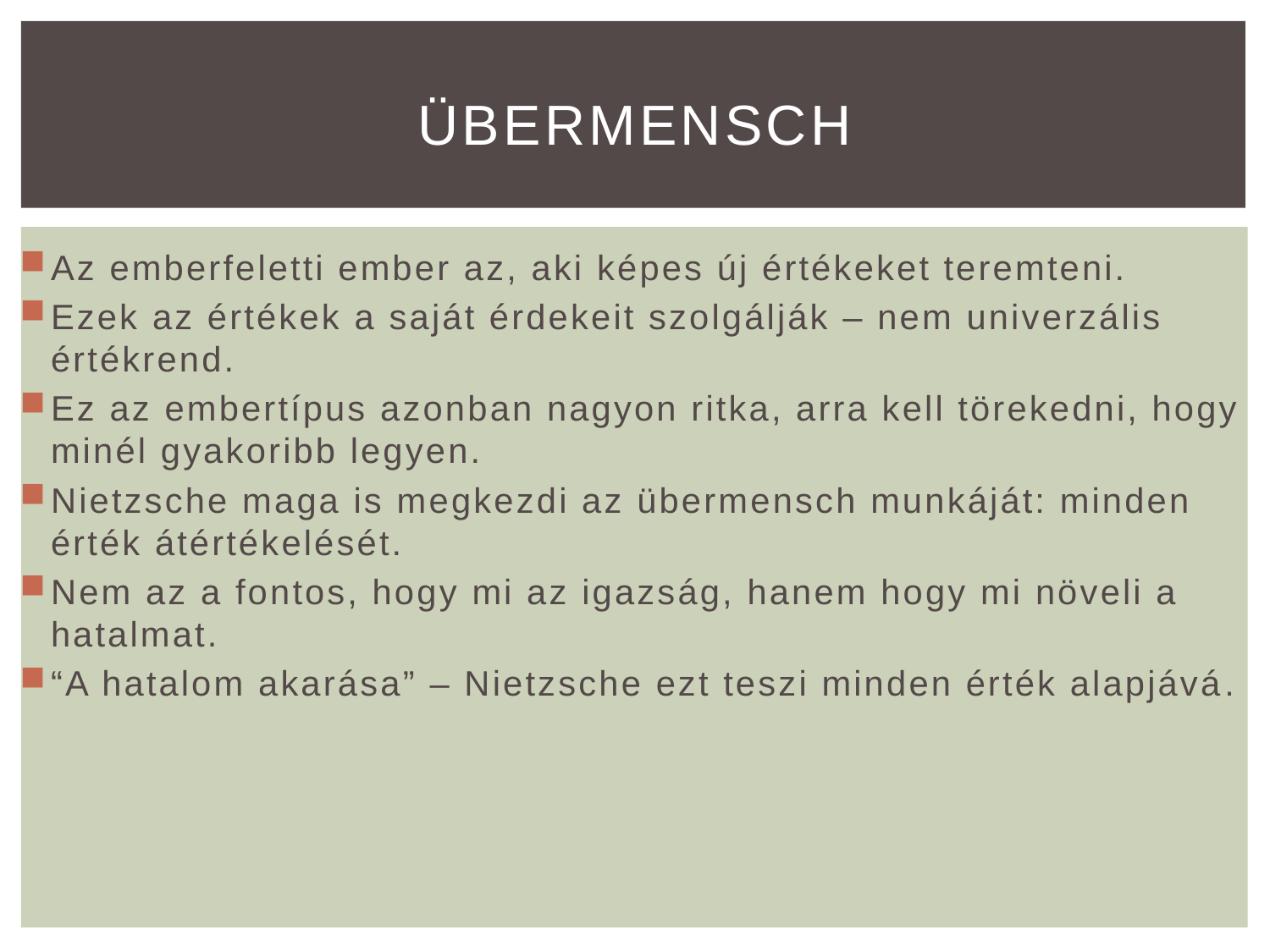

# Übermensch
Az emberfeletti ember az, aki képes új értékeket teremteni.
Ezek az értékek a saját érdekeit szolgálják – nem univerzális értékrend.
Ez az embertípus azonban nagyon ritka, arra kell törekedni, hogy minél gyakoribb legyen.
Nietzsche maga is megkezdi az übermensch munkáját: minden érték átértékelését.
Nem az a fontos, hogy mi az igazság, hanem hogy mi növeli a hatalmat.
“A hatalom akarása” – Nietzsche ezt teszi minden érték alapjává.